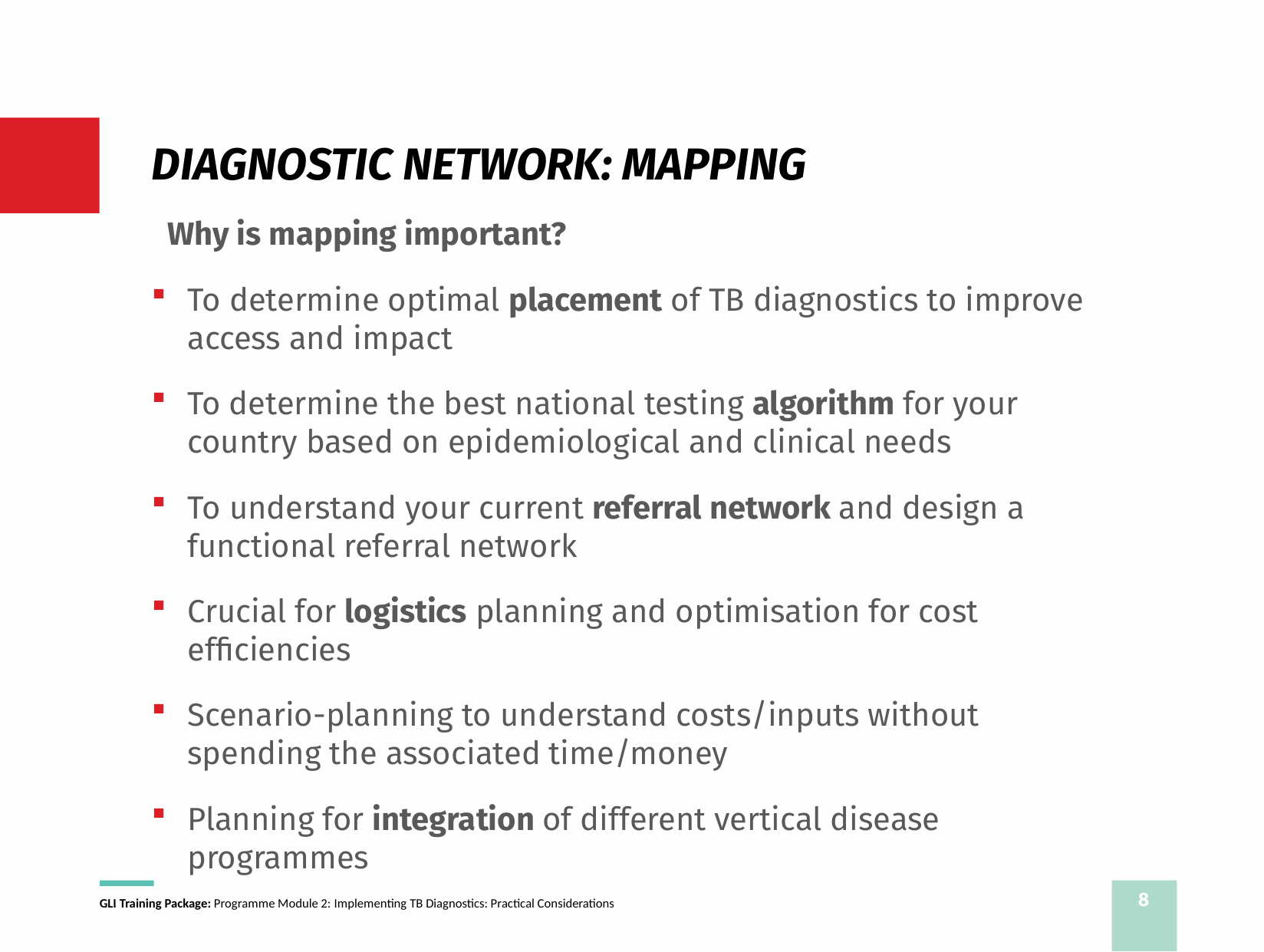

# DIAGNOSTIC NETWORK: MAPPING
Why is mapping important?
To determine optimal placement of TB diagnostics to improve access and impact
To determine the best national testing algorithm for your country based on epidemiological and clinical needs
To understand your current referral network and design a functional referral network
Crucial for logistics planning and optimisation for cost efficiencies
Scenario-planning to understand costs/inputs without spending the associated time/money
Planning for integration of different vertical disease programmes